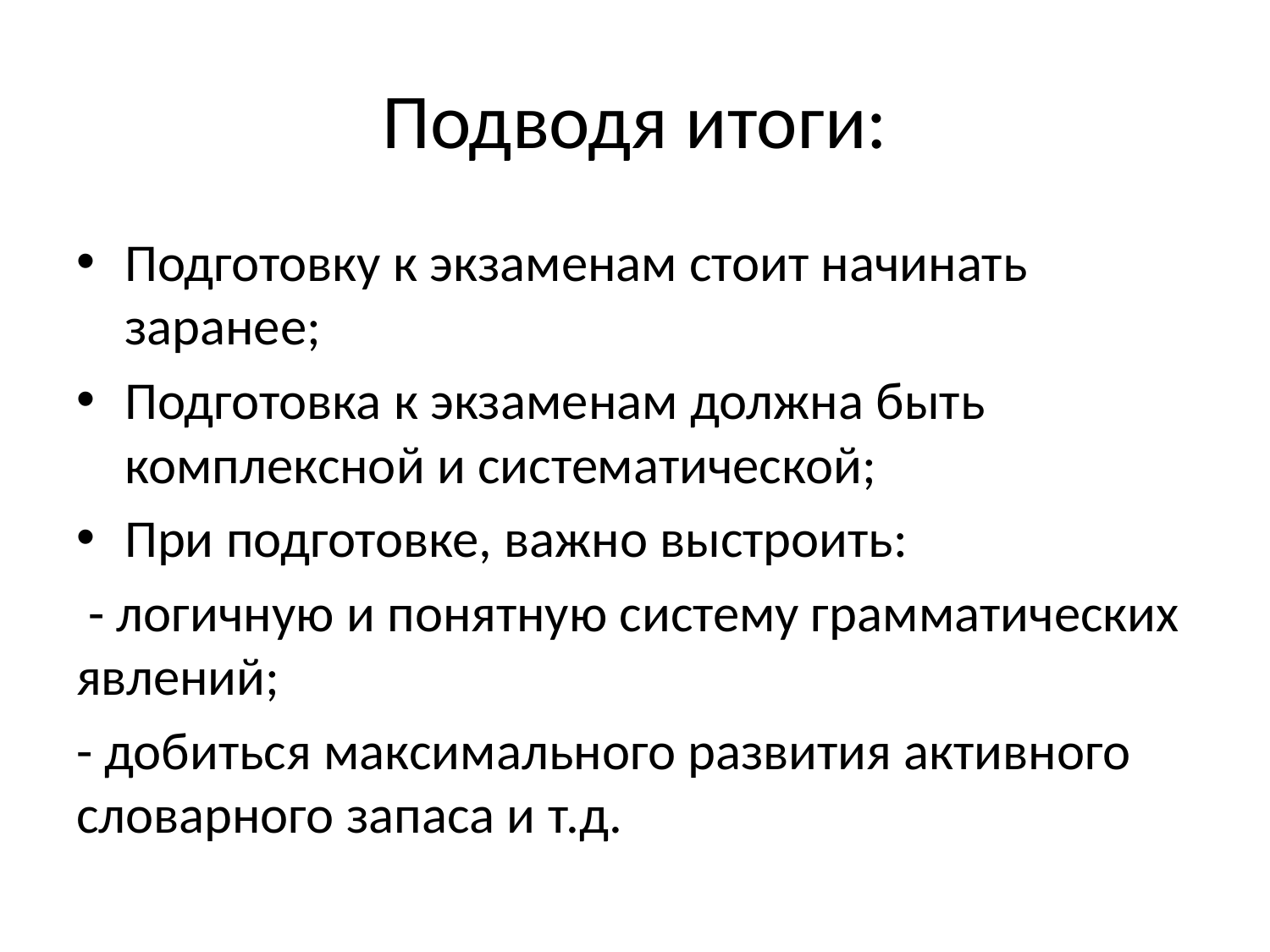

# Подводя итоги:
Подготовку к экзаменам стоит начинать заранее;
Подготовка к экзаменам должна быть комплексной и систематической;
При подготовке, важно выстроить:
 - логичную и понятную систему грамматических явлений;
- добиться максимального развития активного словарного запаса и т.д.